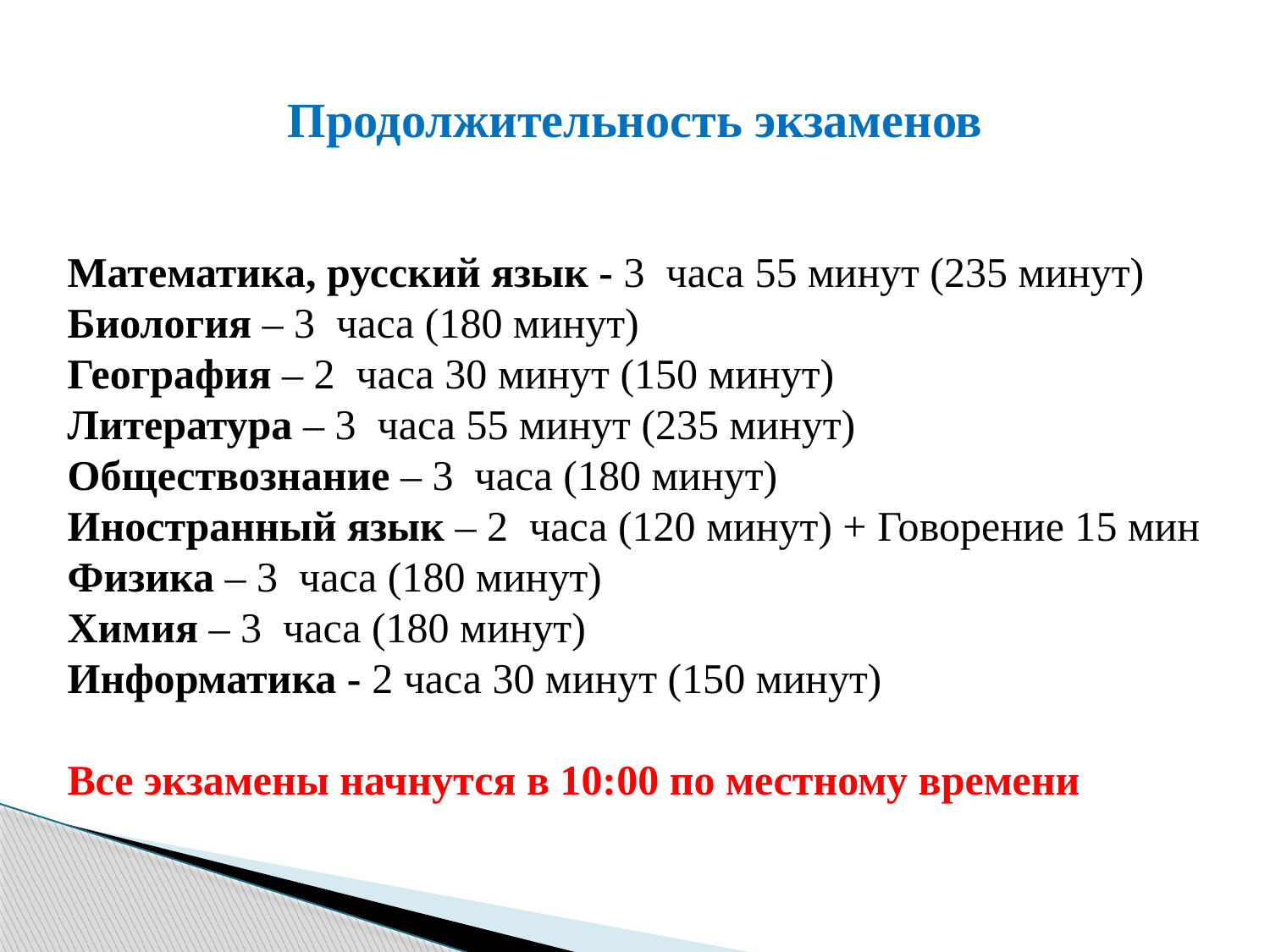

# Продолжительность экзаменов

Математика, русский язык - 3  часа 55 минут (235 минут)
Биология – 3  часа (180 минут)
География – 2  часа 30 минут (150 минут)
Литература – 3  часа 55 минут (235 минут)
Обществознание – 3  часа (180 минут)
Иностранный язык – 2  часа (120 минут) + Говорение 15 мин
Физика – 3  часа (180 минут)
Химия – 3  часа (180 минут)
Информатика - 2 часа 30 минут (150 минут)

Все экзамены начнутся в 10:00 по местному времени